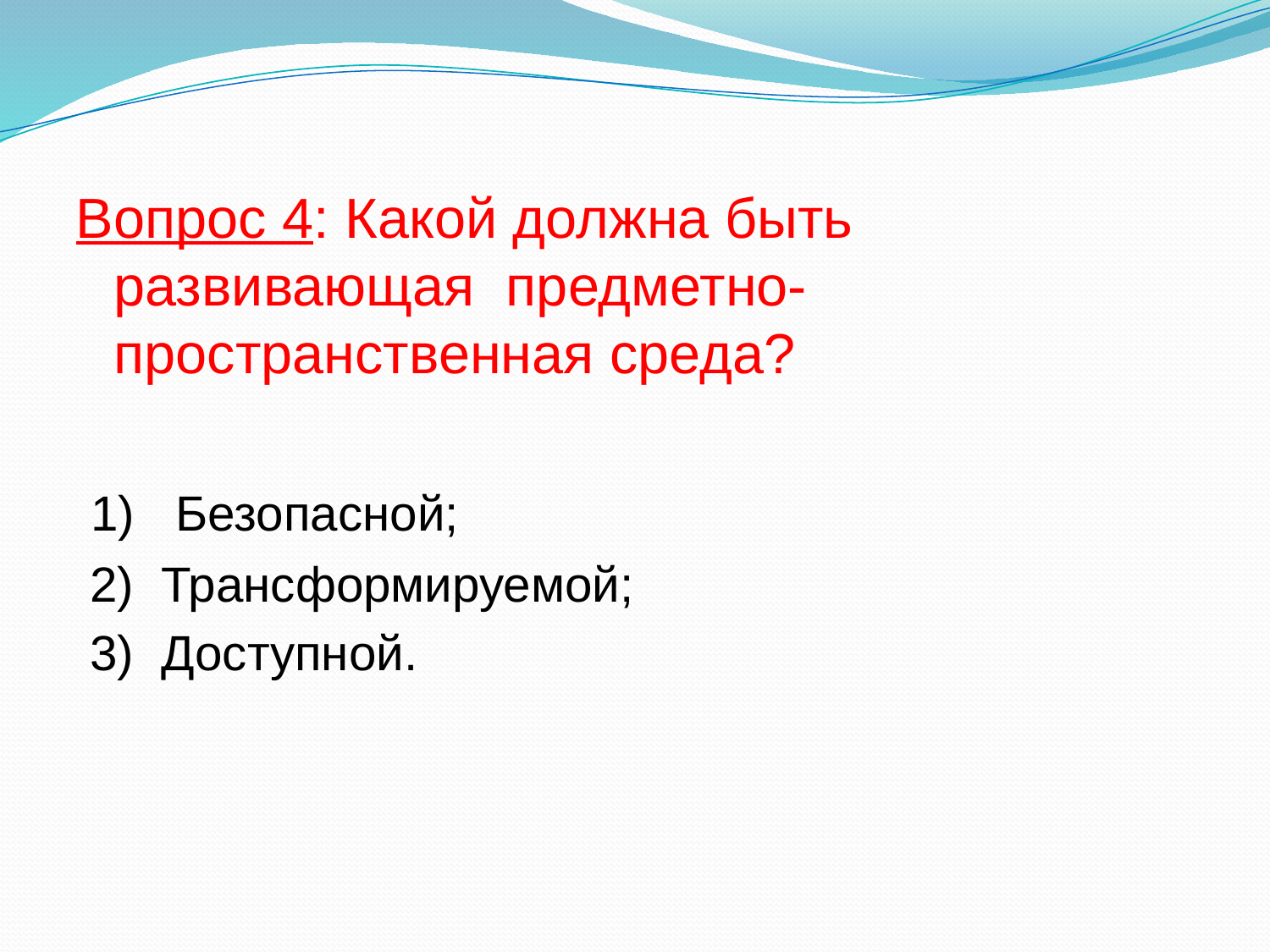

#

Вопрос 4: Какой должна быть развивающая  предметно-пространственная среда?

 1)   Безопасной;
 2)  Трансформируемой;
 3)  Доступной.